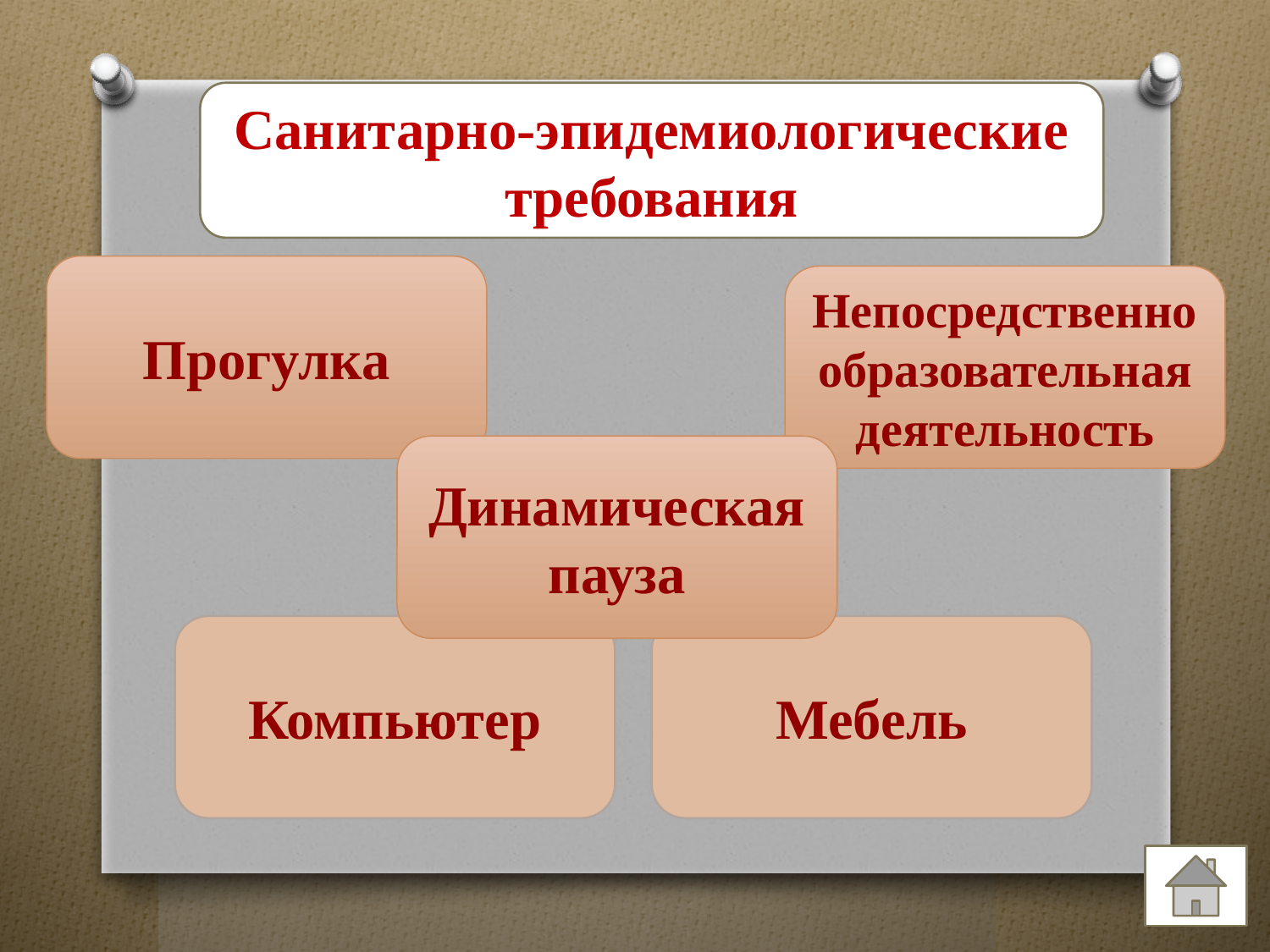

Санитарно-эпидемиологические требования
#
Прогулка
Непосредственно образовательная деятельность

Динамическая пауза

Компьютер

Мебель